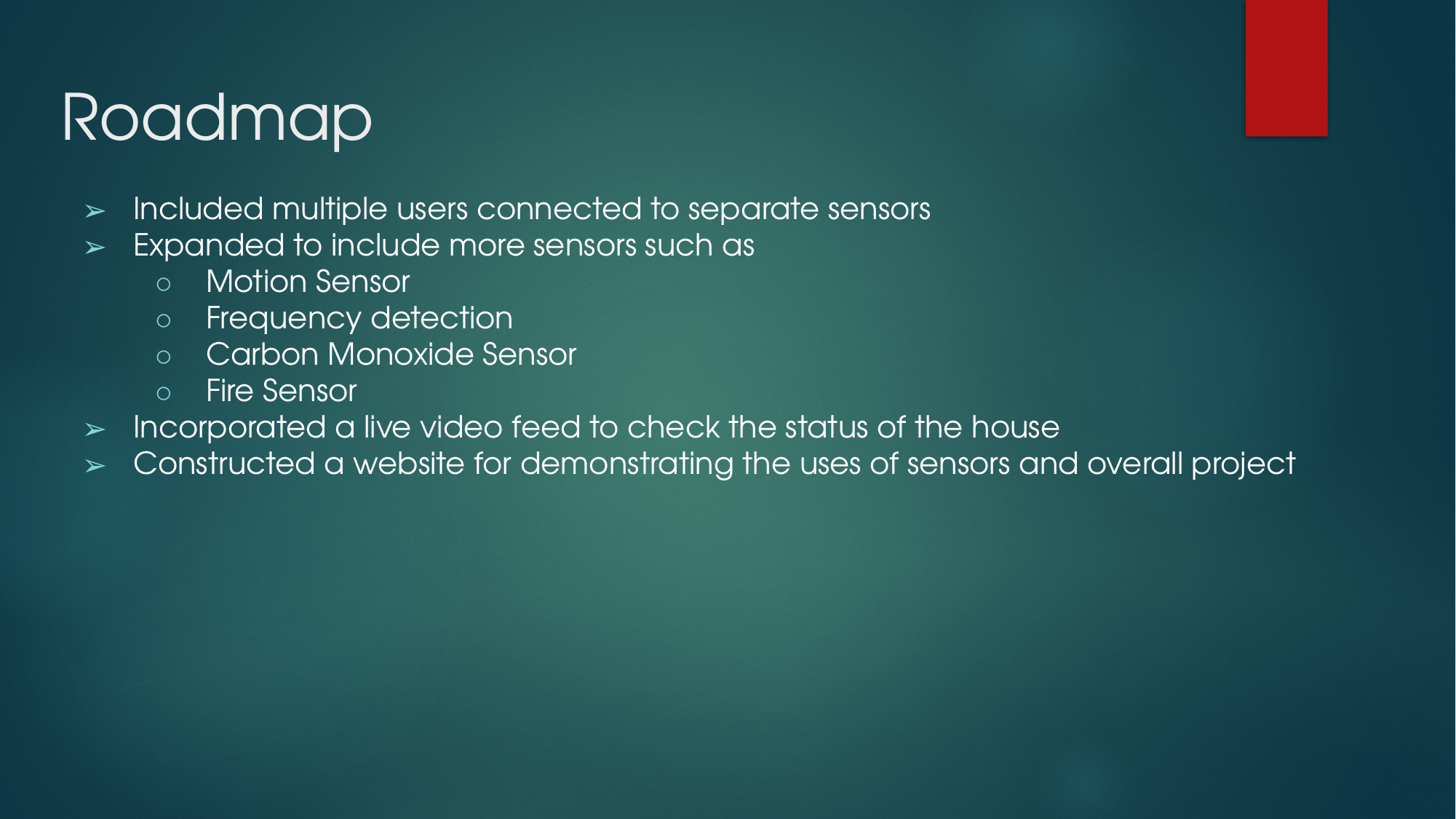

# Roadmap
Included multiple users connected to separate sensors
Expanded to include more sensors such as
Motion Sensor
Frequency detection
Carbon Monoxide Sensor
Fire Sensor
Incorporated a live video feed to check the status of the house
Constructed a website for demonstrating the uses of sensors and overall project